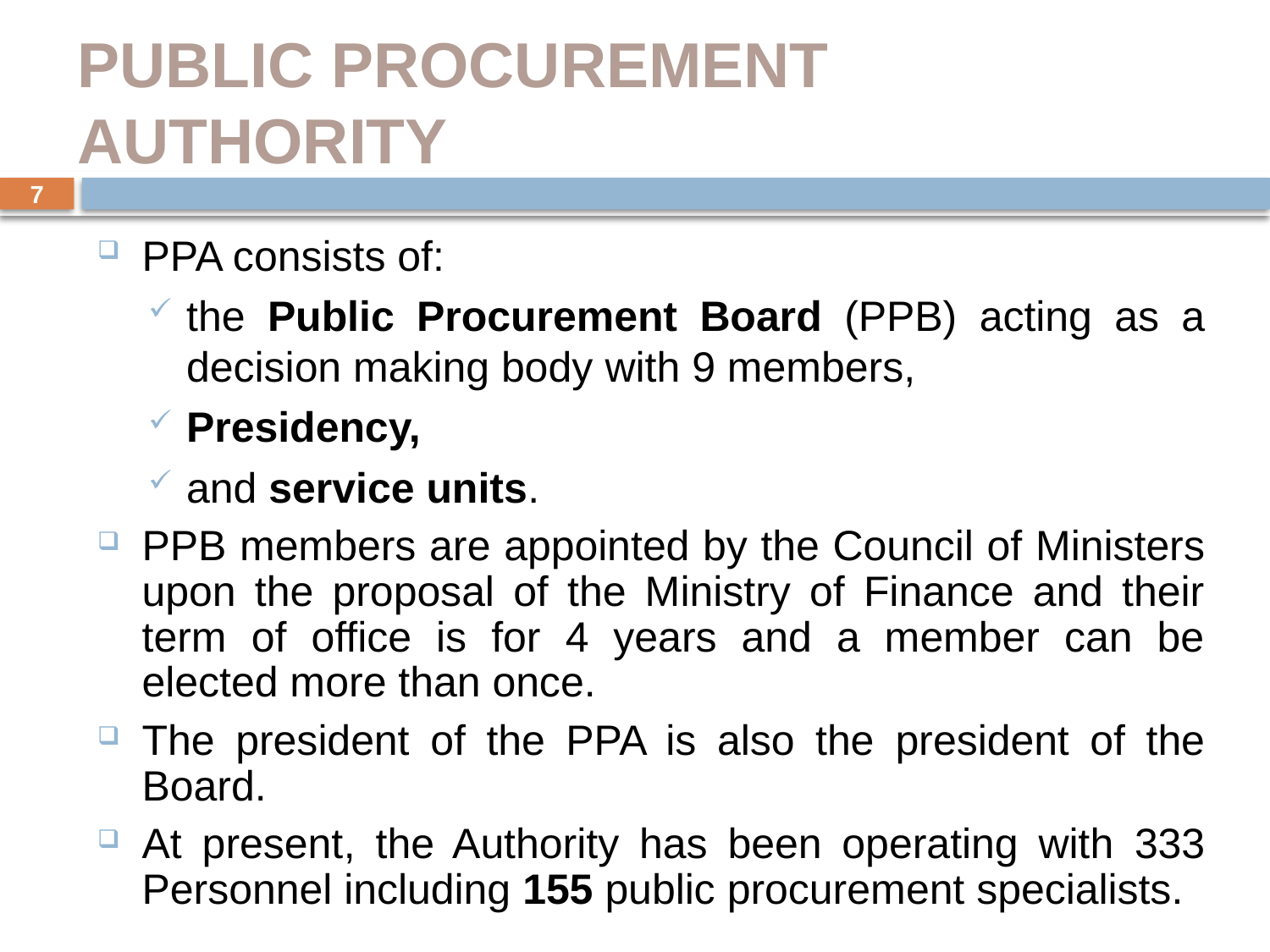

# PUBLIC PROCUREMENT AUTHORITY
7
PPA consists of:
the Public Procurement Board (PPB) acting as a decision making body with 9 members,
Presidency,
and service units.
PPB members are appointed by the Council of Ministers upon the proposal of the Ministry of Finance and their term of office is for 4 years and a member can be elected more than once.
The president of the PPA is also the president of the Board.
At present, the Authority has been operating with 333 Personnel including 155 public procurement specialists.